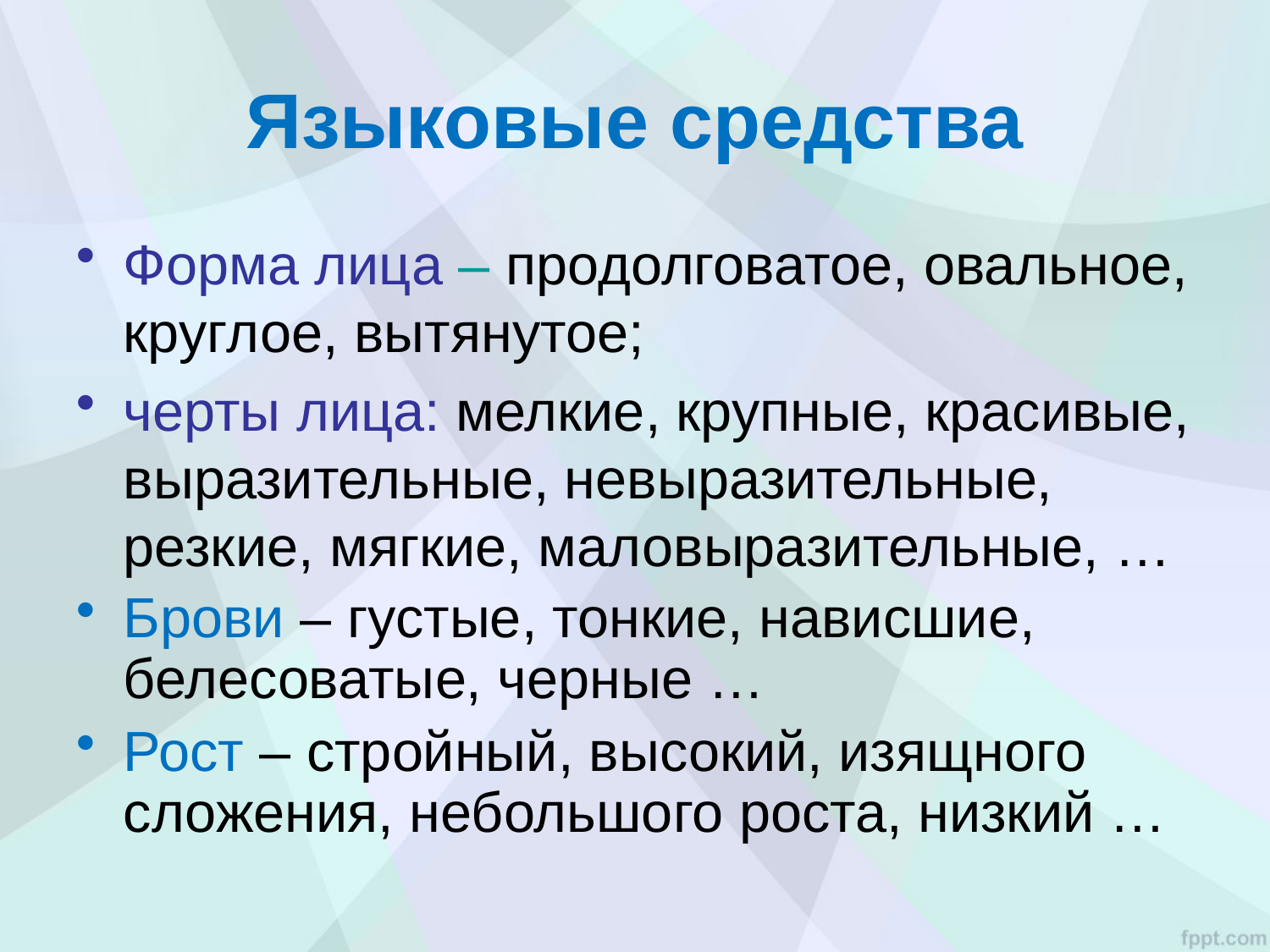

# Языковые средства
Форма лица – продолговатое, овальное, круглое, вытянутое;
черты лица: мелкие, крупные, красивые, выразительные, невыразительные, резкие, мягкие, маловыразительные, …
Брови – густые, тонкие, нависшие, белесоватые, черные …
Рост – стройный, высокий, изящного сложения, небольшого роста, низкий …